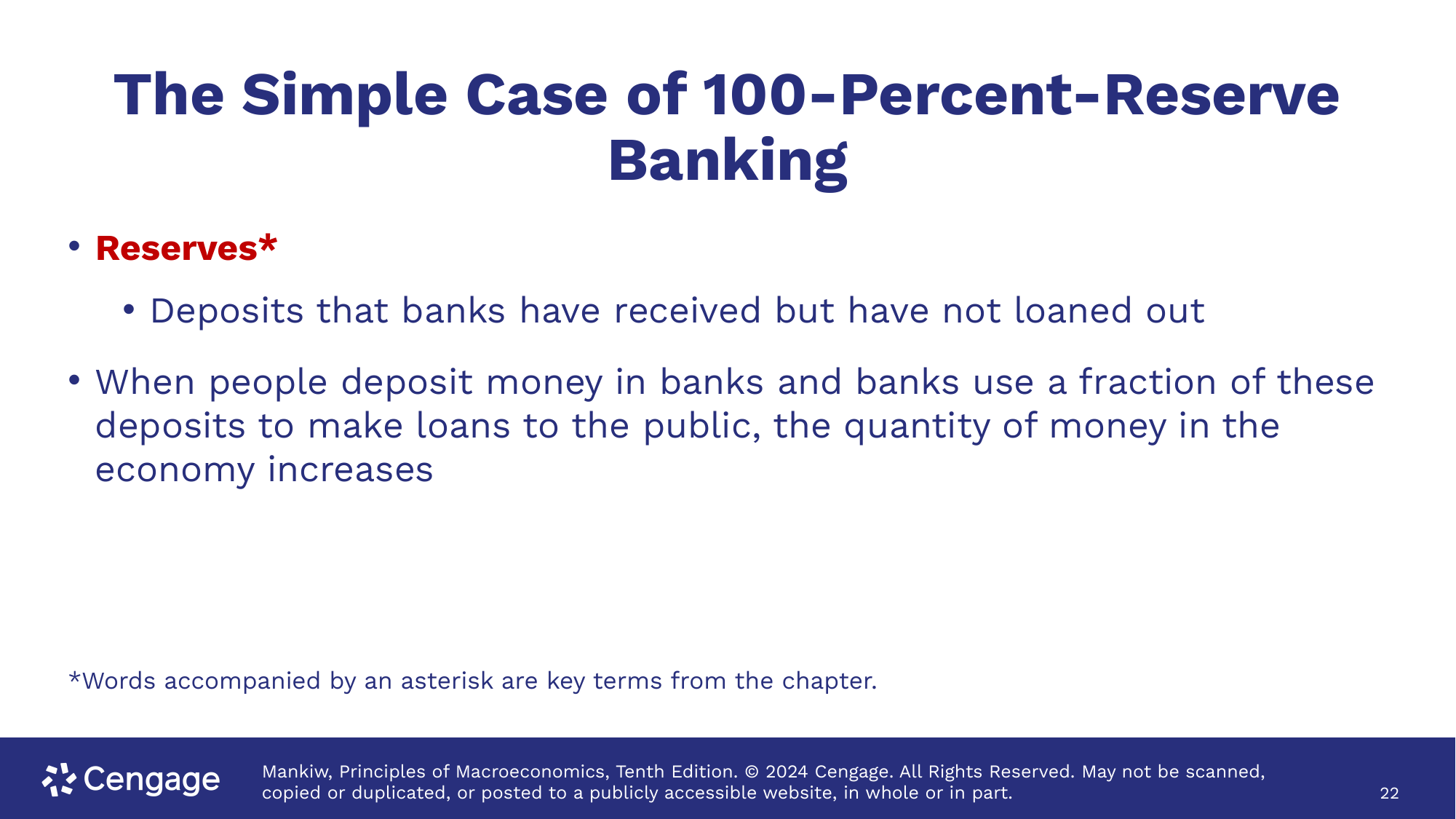

# The Simple Case of 100‑Percent‑Reserve Banking
Reserves*
Deposits that banks have received but have not loaned out
When people deposit money in banks and banks use a fraction of these deposits to make loans to the public, the quantity of money in the economy increases
*Words accompanied by an asterisk are key terms from the chapter.